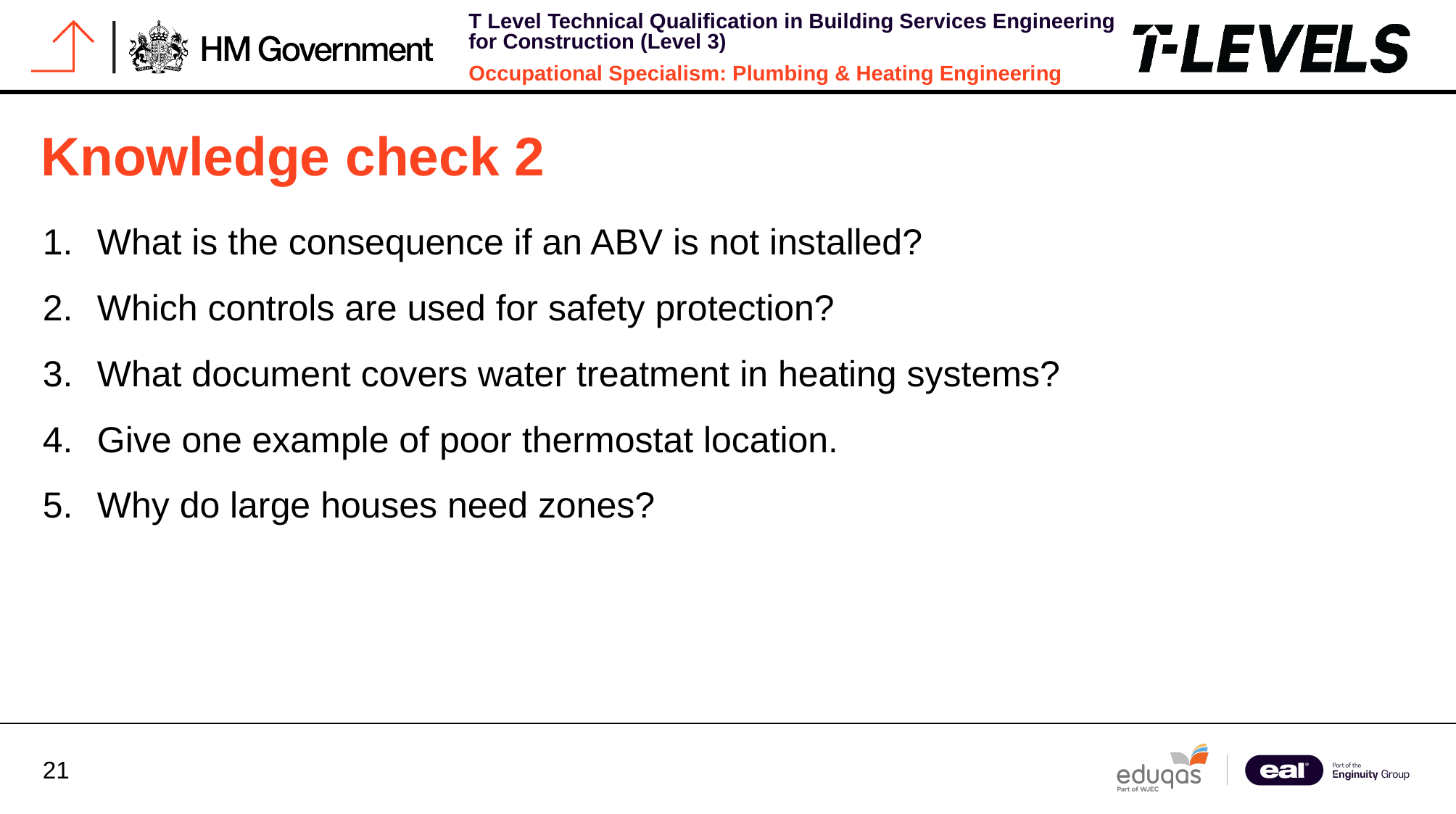

# Knowledge check 2
What is the consequence if an ABV is not installed?
Which controls are used for safety protection?
What document covers water treatment in heating systems?
Give one example of poor thermostat location.
Why do large houses need zones?